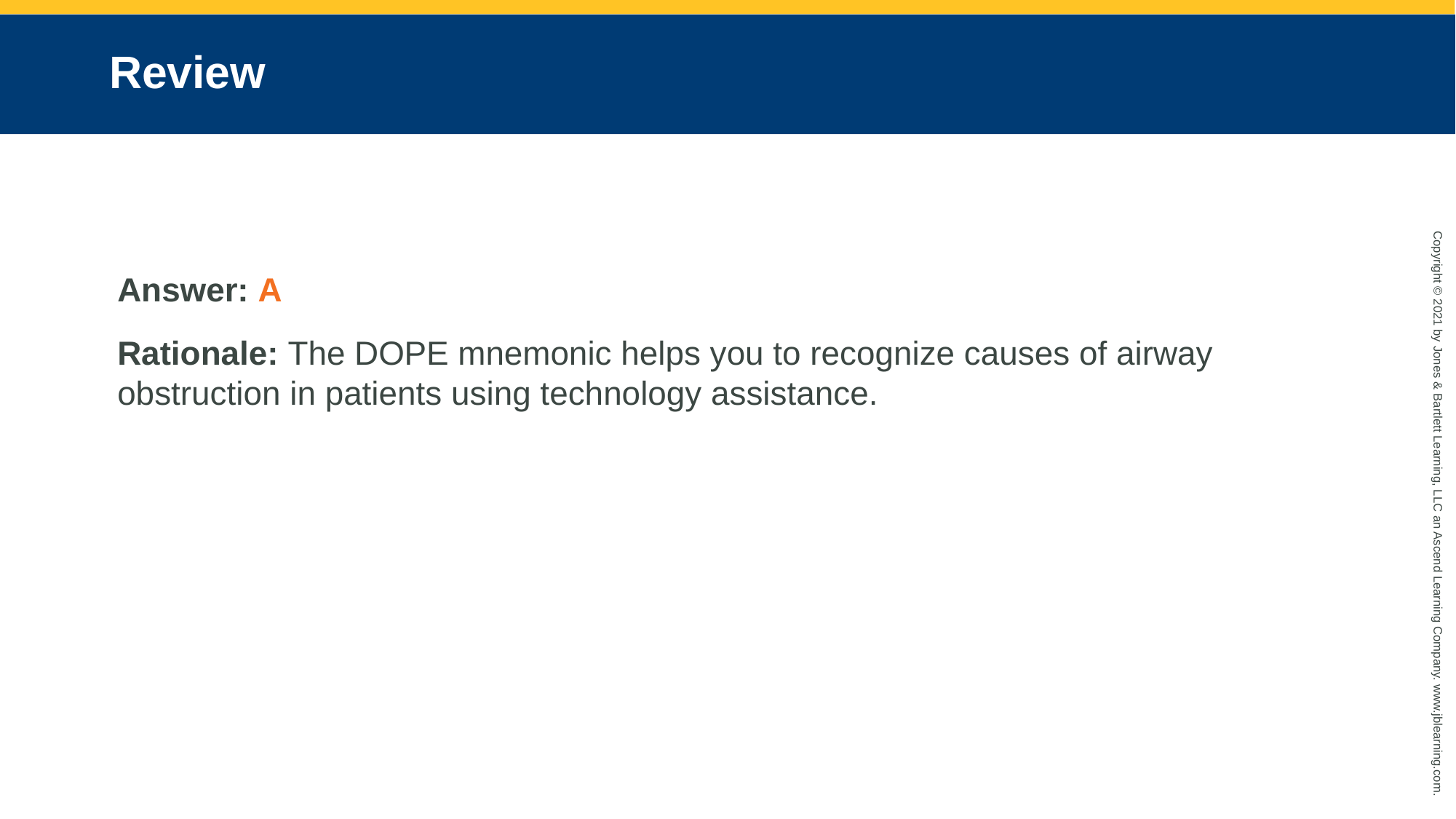

# Review
Answer: A
Rationale: The DOPE mnemonic helps you to recognize causes of airway obstruction in patients using technology assistance.